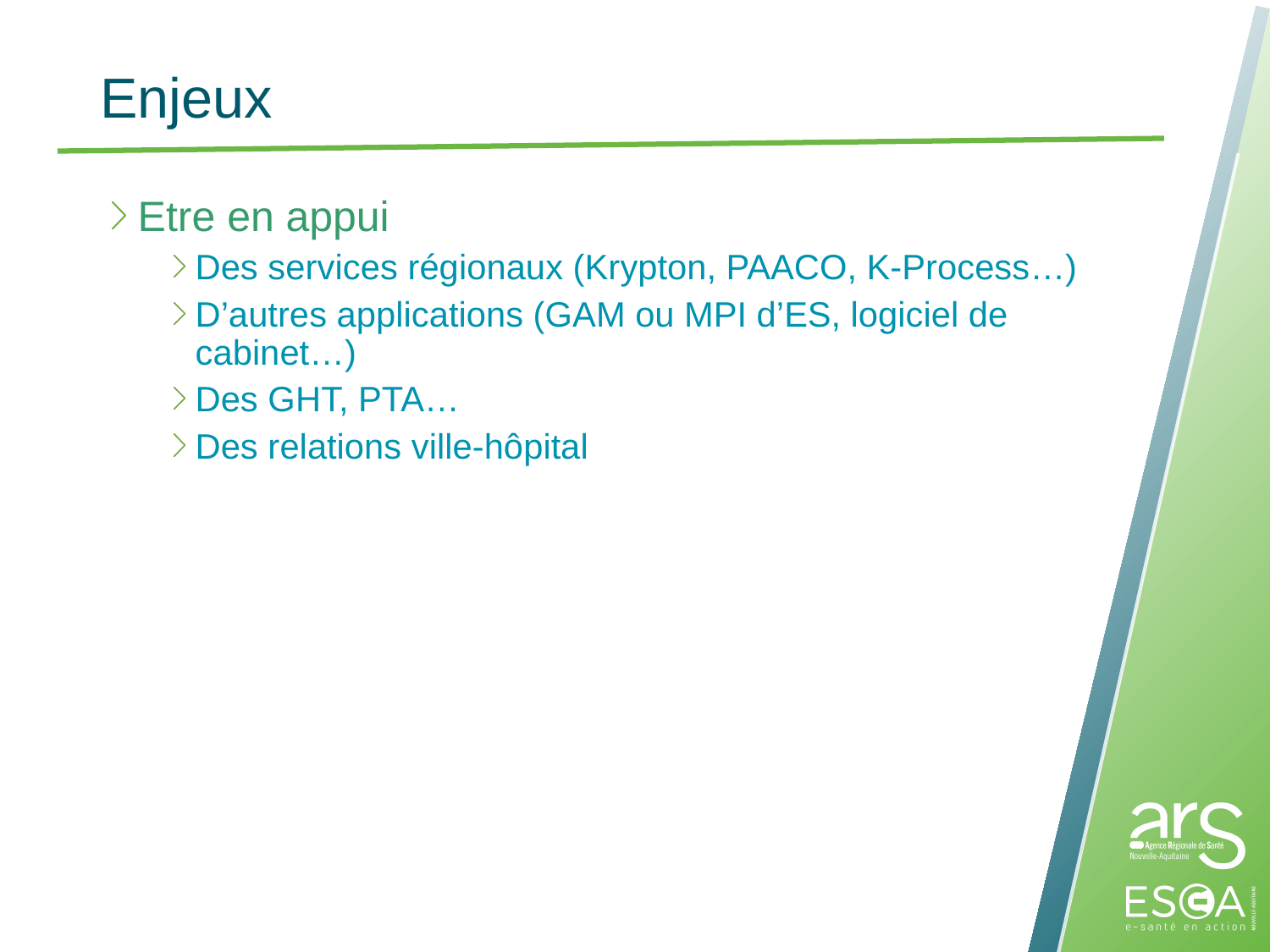

# Enjeux
Etre en appui
Des services régionaux (Krypton, PAACO, K-Process…)
D’autres applications (GAM ou MPI d’ES, logiciel de cabinet…)
Des GHT, PTA…
Des relations ville-hôpital